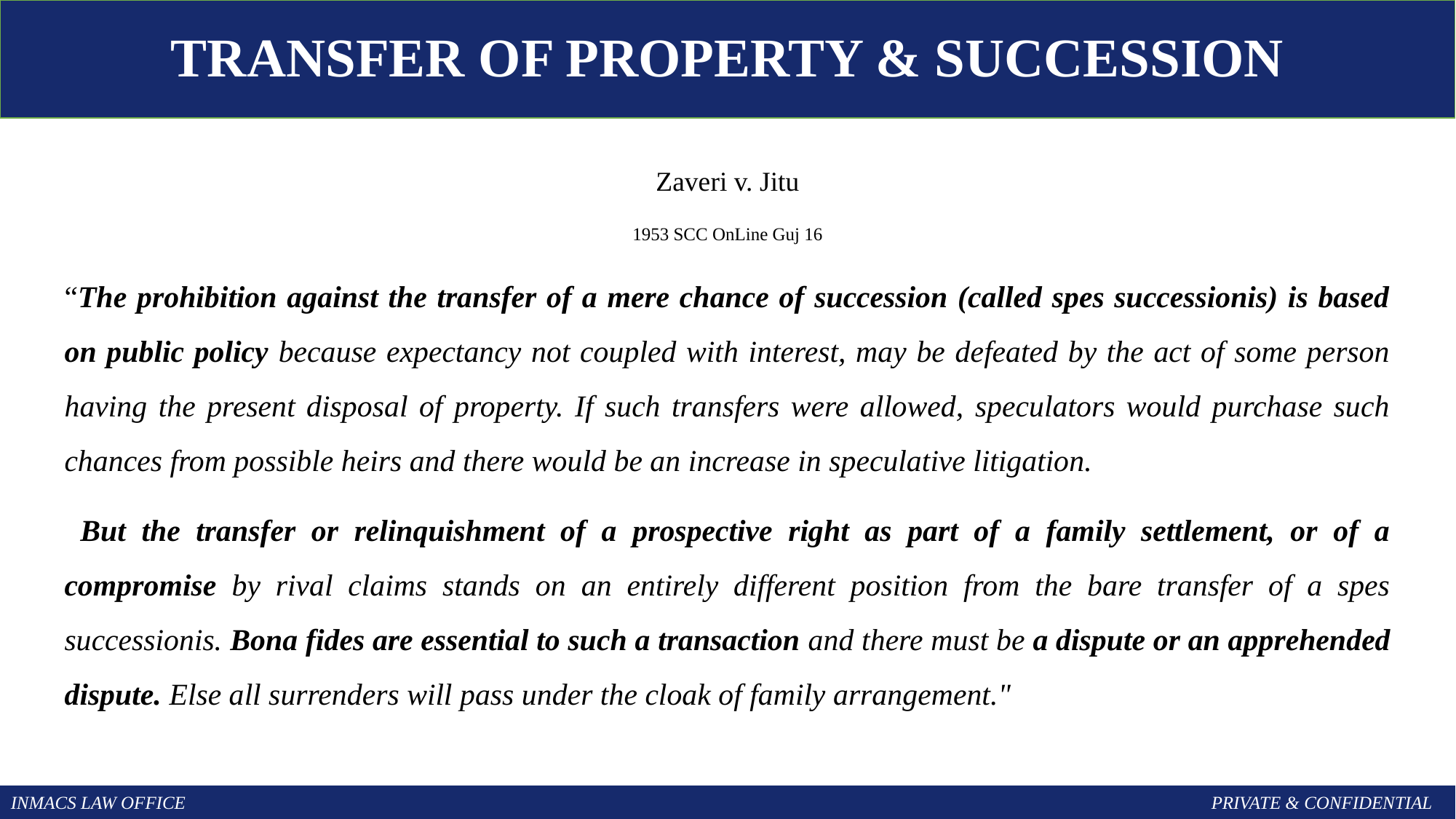

TRANSFER OF PROPERTY & SUCCESSION
Zaveri v. Jitu
1953 SCC OnLine Guj 16
“The prohibition against the transfer of a mere chance of succession (called spes successionis) is based on public policy because expectancy not coupled with interest, may be defeated by the act of some person having the present disposal of property. If such transfers were allowed, speculators would purchase such chances from possible heirs and there would be an increase in speculative litigation.
 But the transfer or relinquishment of a prospective right as part of a family settlement, or of a compromise by rival claims stands on an entirely different position from the bare transfer of a spes successionis. Bona fides are essential to such a transaction and there must be a dispute or an apprehended dispute. Else all surrenders will pass under the cloak of family arrangement."
INMACS LAW OFFICE										PRIVATE & CONFIDENTIAL